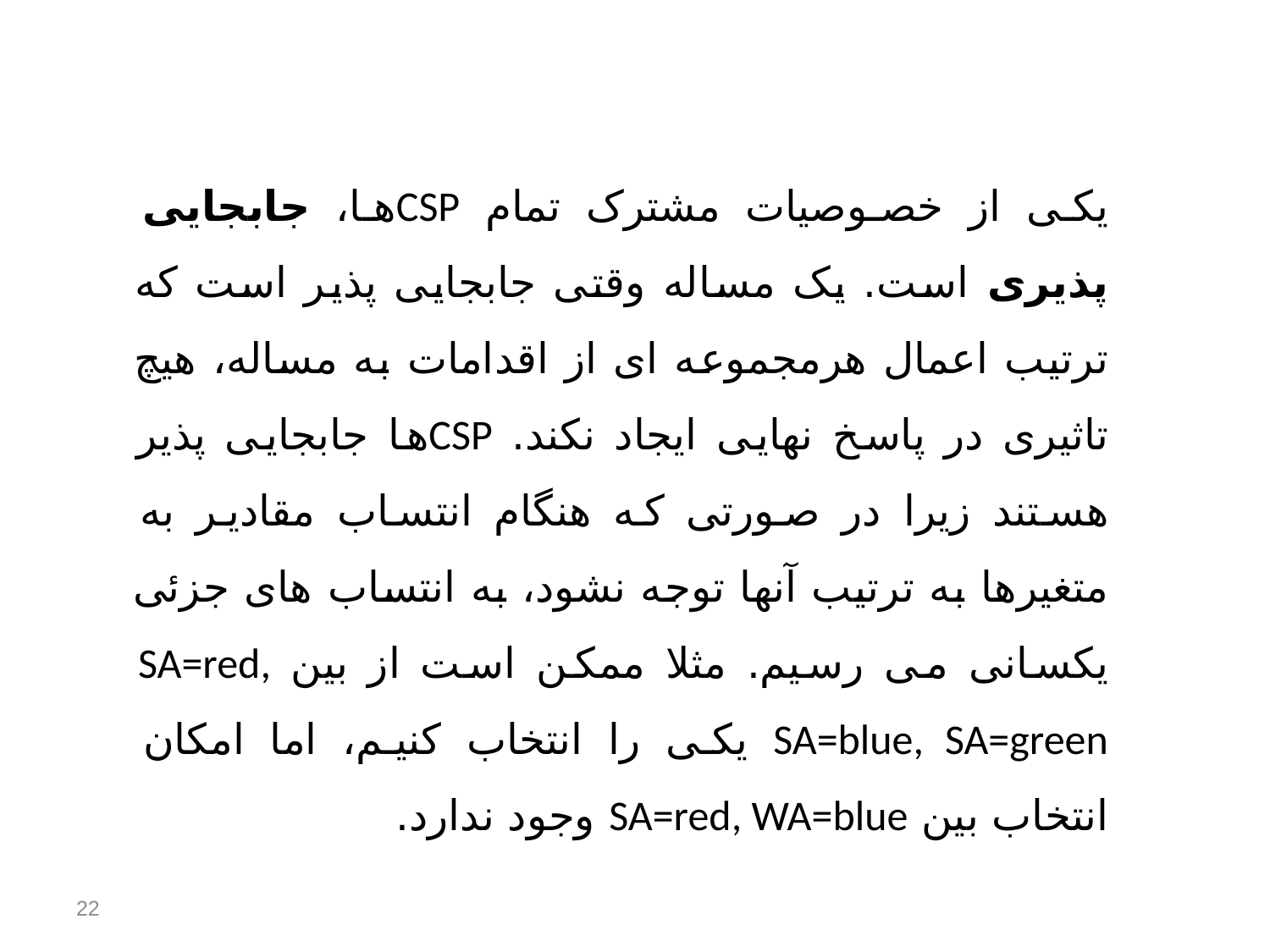

یکی از خصوصیات مشترک تمام CSPها، جابجایی پذیری است. یک مساله وقتی جابجایی پذیر است که ترتیب اعمال هرمجموعه ای از اقدامات به مساله، هیچ تاثیری در پاسخ نهایی ایجاد نکند. CSPها جابجایی پذیر هستند زیرا در صورتی که هنگام انتساب مقادیر به متغیرها به ترتیب آنها توجه نشود، به انتساب های جزئی یکسانی می رسیم. مثلا ممکن است از بین SA=red, SA=blue, SA=green یکی را انتخاب کنیم، اما امکان انتخاب بین SA=red, WA=blue وجود ندارد.
22